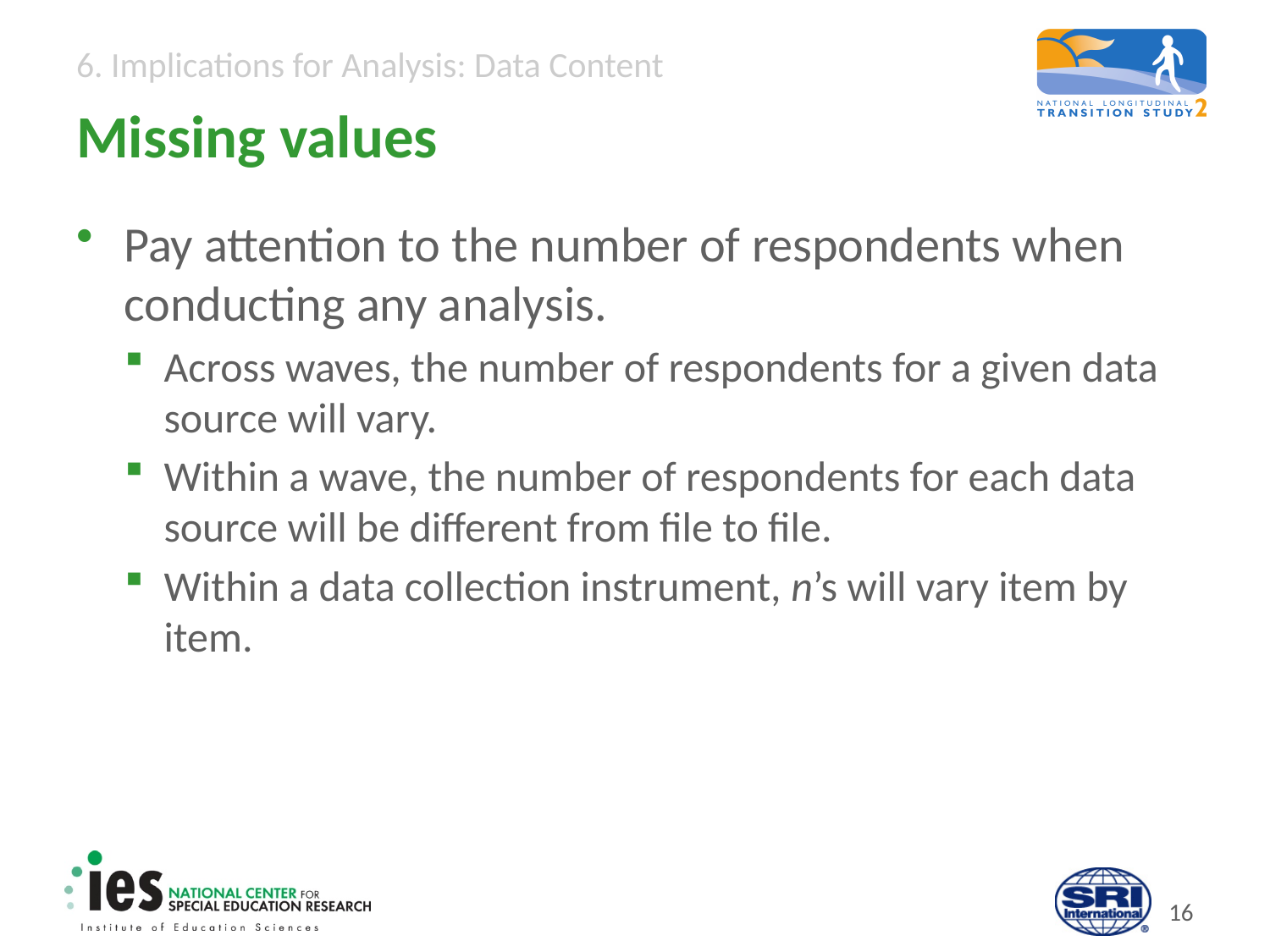

# Missing values
Pay attention to the number of respondents when conducting any analysis.
Across waves, the number of respondents for a given data source will vary.
Within a wave, the number of respondents for each data source will be different from file to file.
Within a data collection instrument, n’s will vary item by item.
16